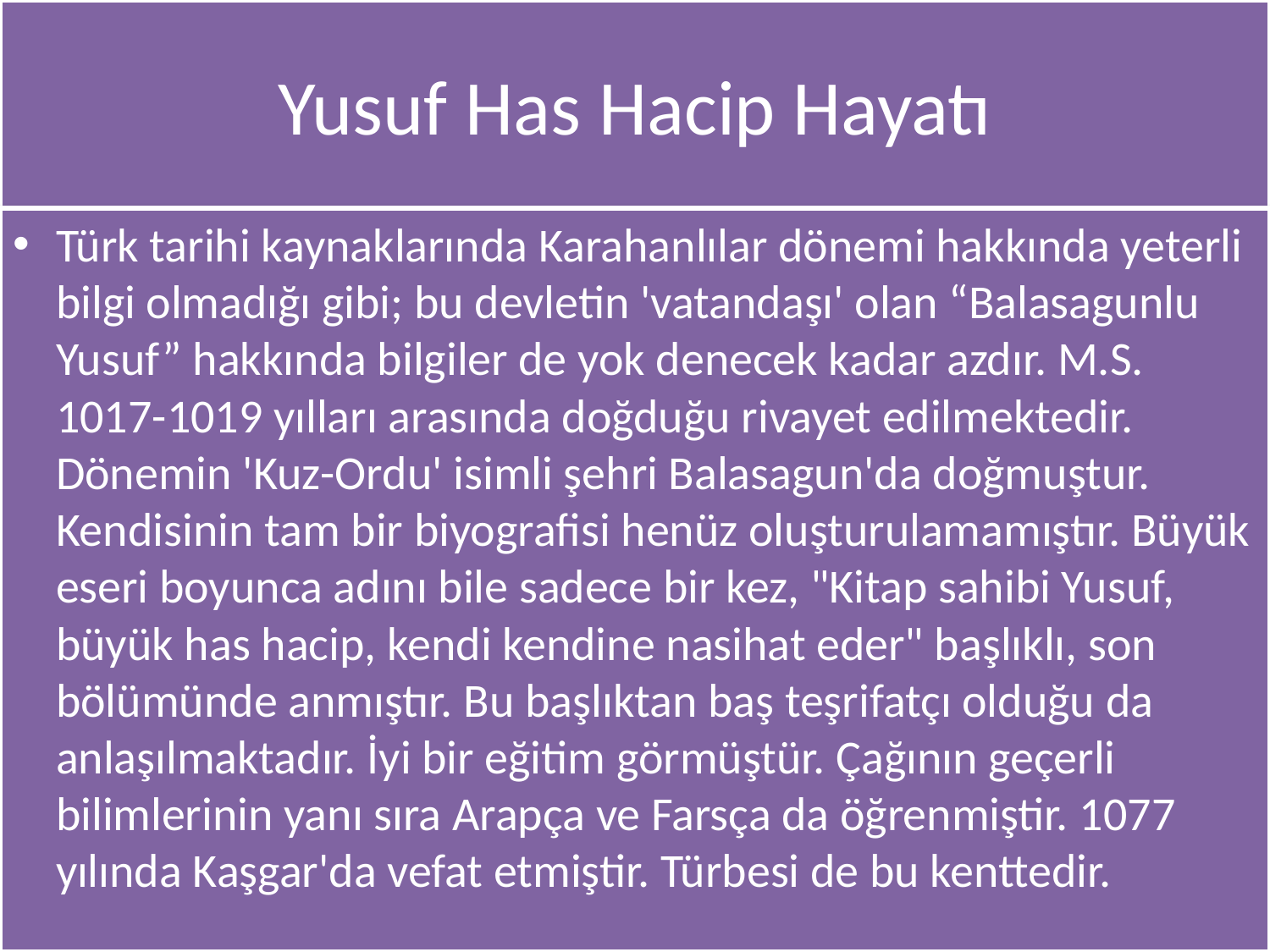

# Yusuf Has Hacip Hayatı
Türk tarihi kaynaklarında Karahanlılar dönemi hakkında yeterli bilgi olmadığı gibi; bu devletin 'vatandaşı' olan “Balasagunlu Yusuf” hakkında bilgiler de yok denecek kadar azdır. M.S. 1017-1019 yılları arasında doğduğu rivayet edilmektedir. Dönemin 'Kuz-Ordu' isimli şehri Balasagun'da doğmuştur. Kendisinin tam bir biyografisi henüz oluşturulamamıştır. Büyük eseri boyunca adını bile sadece bir kez, "Kitap sahibi Yusuf, büyük has hacip, kendi kendine nasihat eder" başlıklı, son bölümünde anmıştır. Bu başlıktan baş teşrifatçı olduğu da anlaşılmaktadır. İyi bir eğitim görmüştür. Çağının geçerli bilimlerinin yanı sıra Arapça ve Farsça da öğrenmiştir. 1077 yılında Kaşgar'da vefat etmiştir. Türbesi de bu kenttedir.